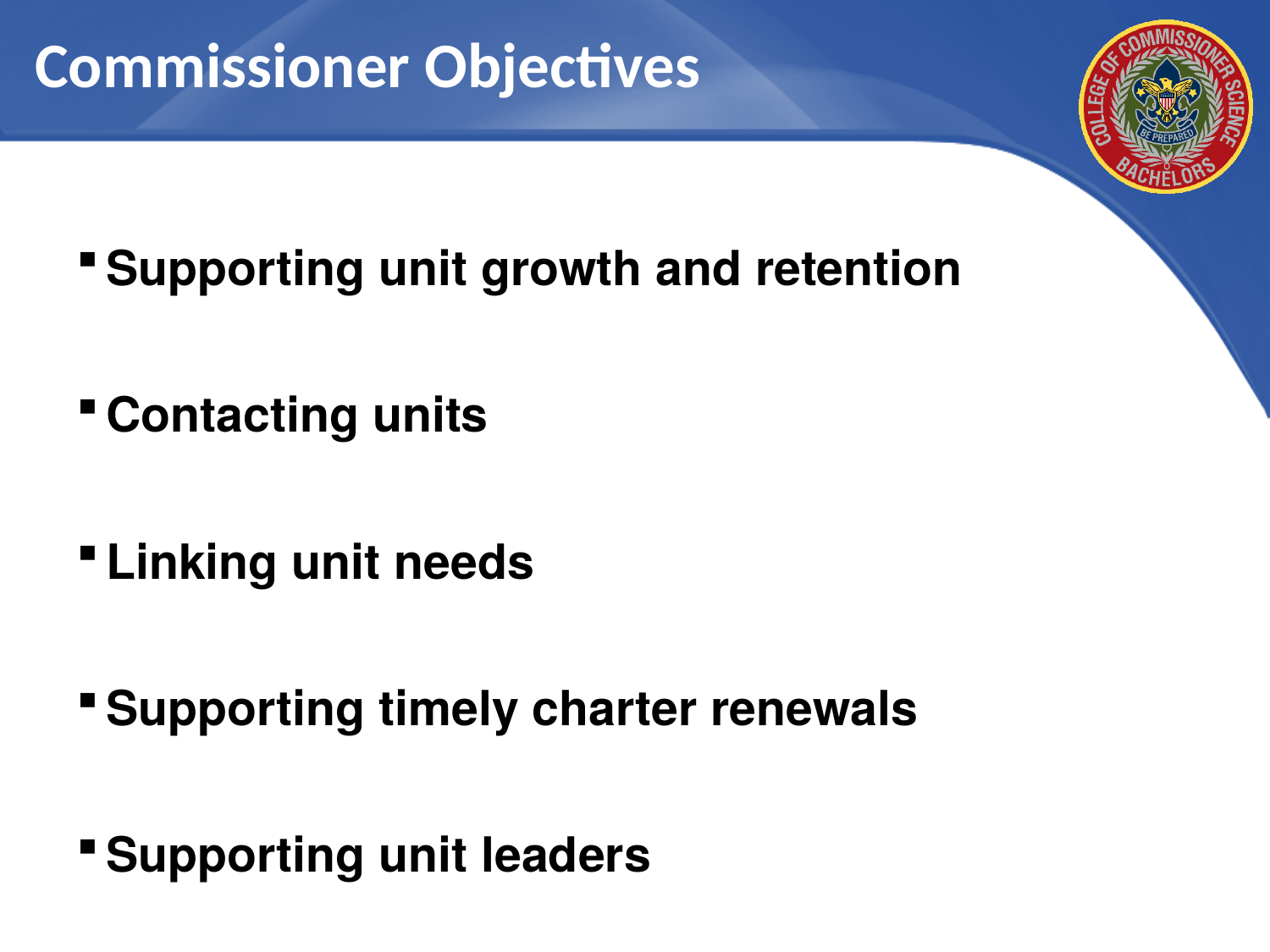

# Commissioner Objectives
Supporting unit growth and retention

Contacting units

Linking unit needs

Supporting timely charter renewals

Supporting unit leaders